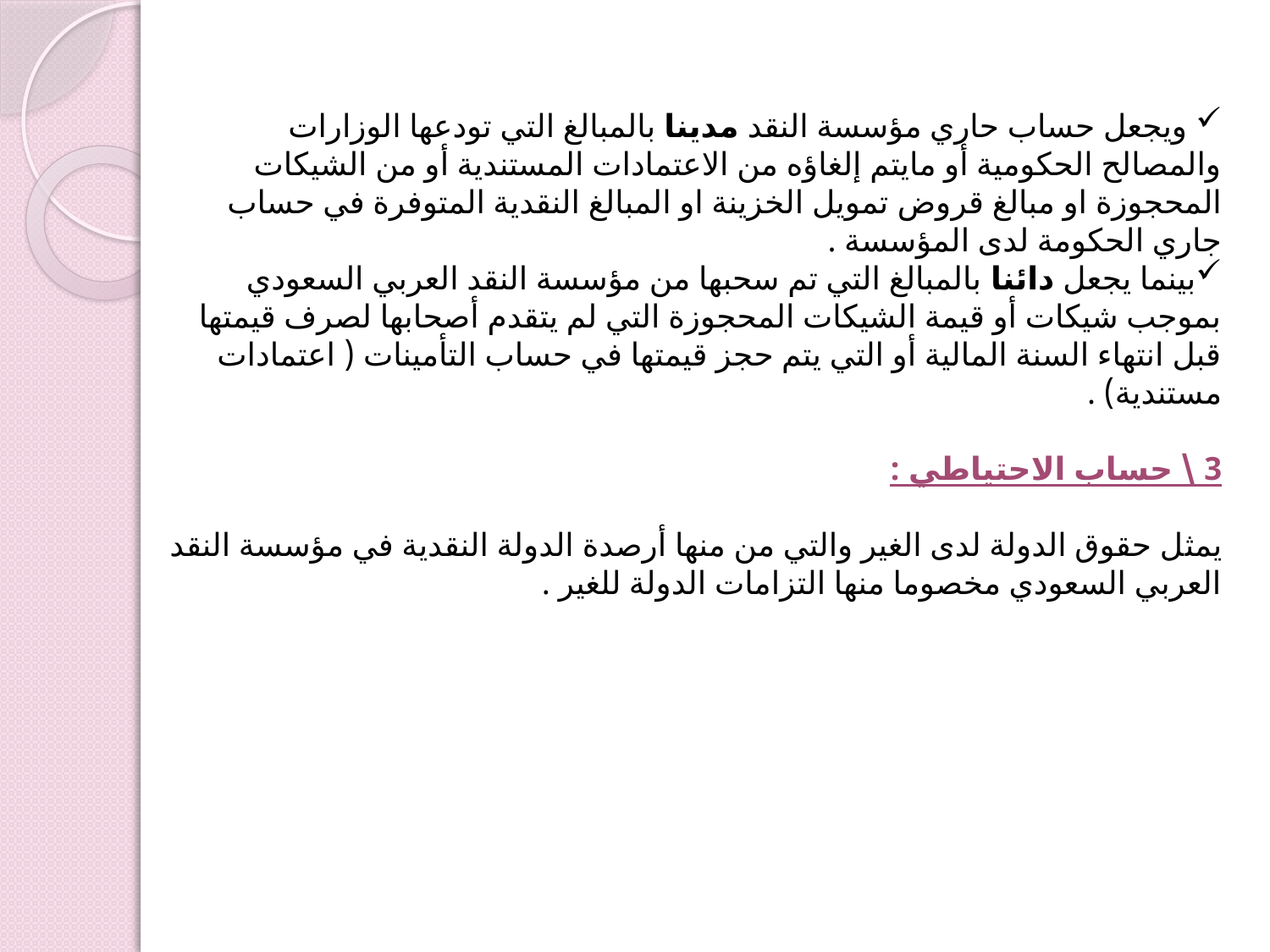

ويجعل حساب حاري مؤسسة النقد مدينا بالمبالغ التي تودعها الوزارات والمصالح الحكومية أو مايتم إلغاؤه من الاعتمادات المستندية أو من الشيكات المحجوزة او مبالغ قروض تمويل الخزينة او المبالغ النقدية المتوفرة في حساب جاري الحكومة لدى المؤسسة .
بينما يجعل دائنا بالمبالغ التي تم سحبها من مؤسسة النقد العربي السعودي بموجب شيكات أو قيمة الشيكات المحجوزة التي لم يتقدم أصحابها لصرف قيمتها قبل انتهاء السنة المالية أو التي يتم حجز قيمتها في حساب التأمينات ( اعتمادات مستندية) .

3 \ حساب الاحتياطي :

يمثل حقوق الدولة لدى الغير والتي من منها أرصدة الدولة النقدية في مؤسسة النقد العربي السعودي مخصوما منها التزامات الدولة للغير .